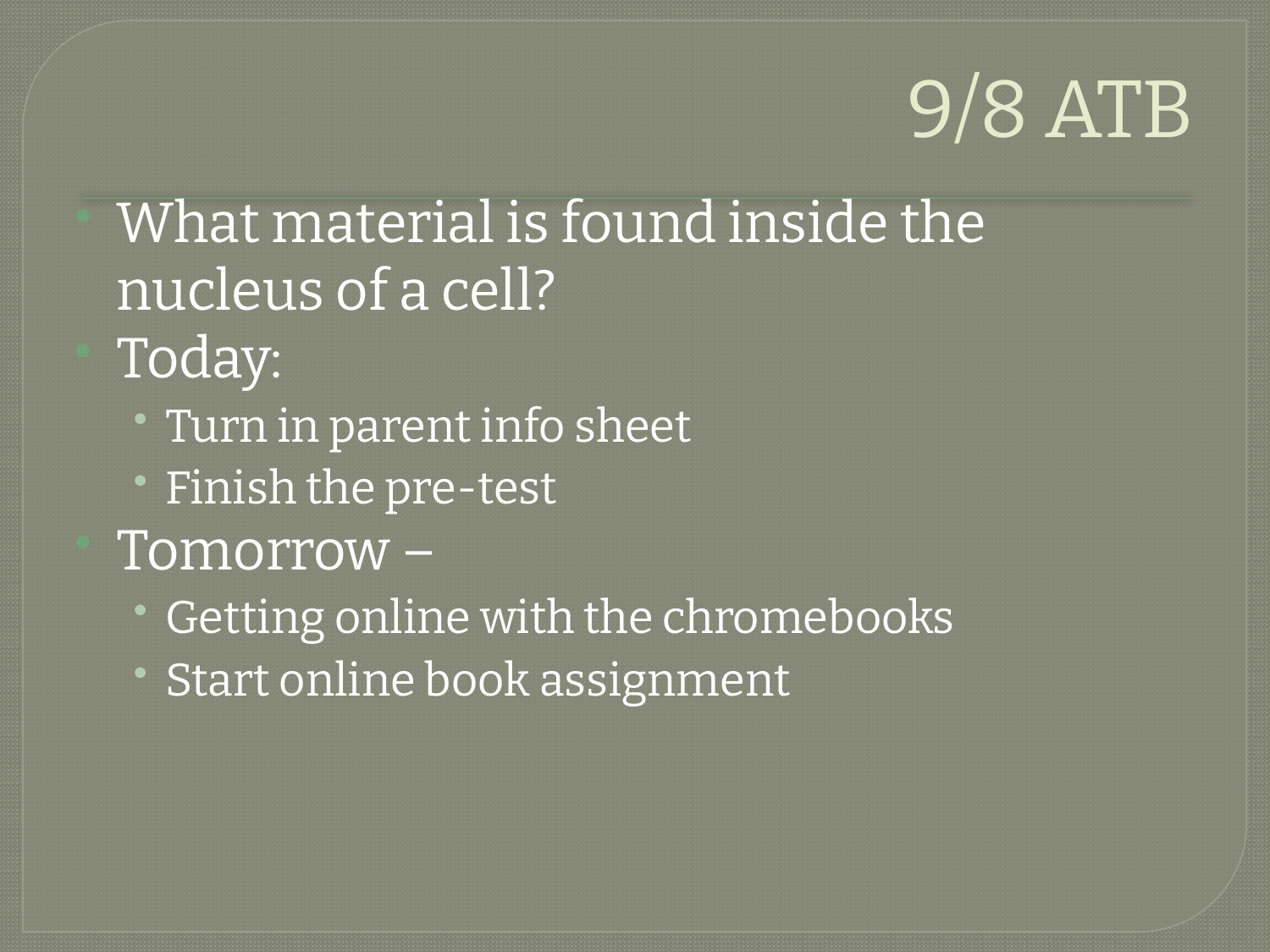

# 9/8 ATB
What material is found inside the nucleus of a cell?
Today:
Turn in parent info sheet
Finish the pre-test
Tomorrow –
Getting online with the chromebooks
Start online book assignment